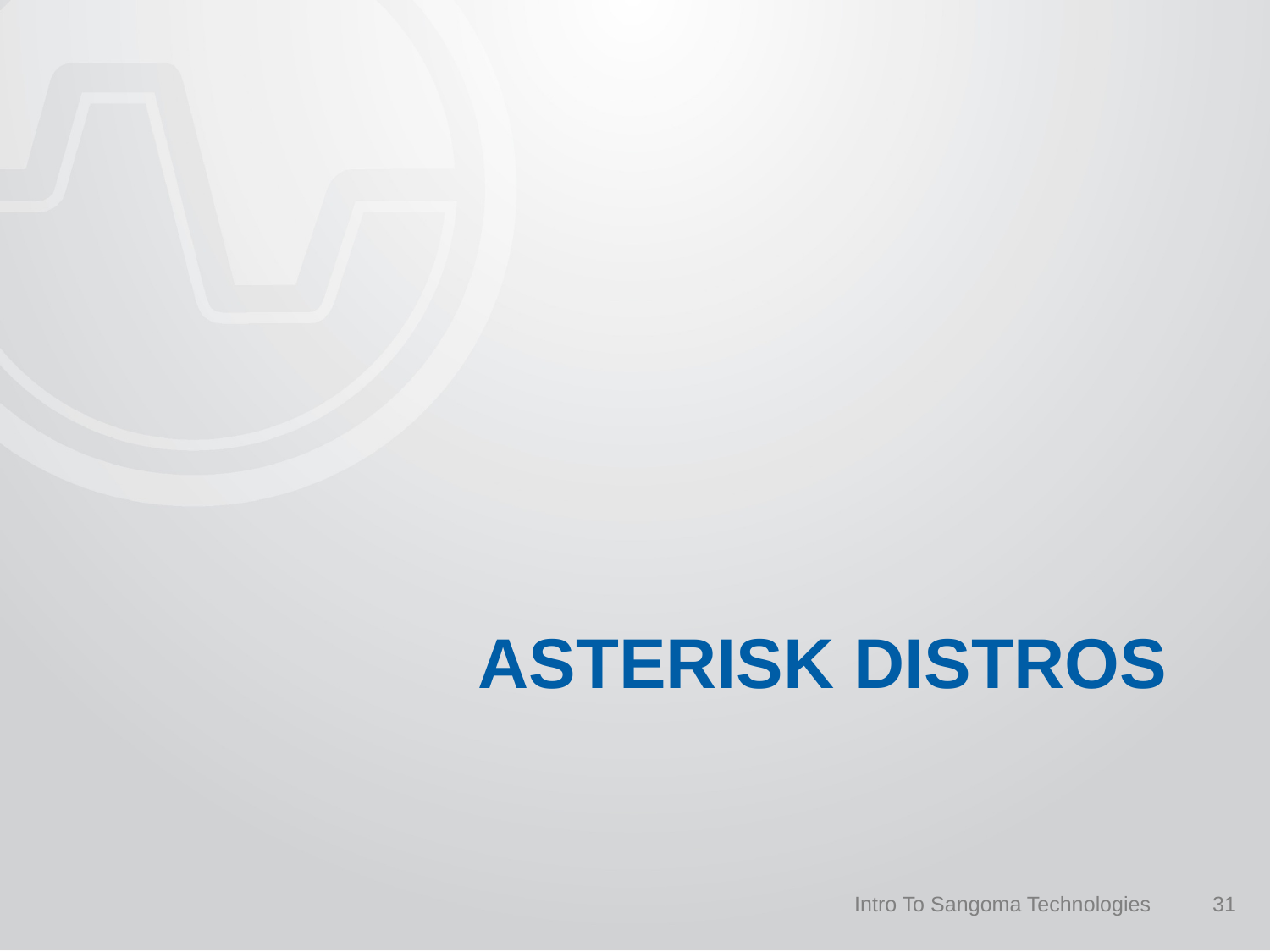

# Asterisk Distros
Intro To Sangoma Technologies
31